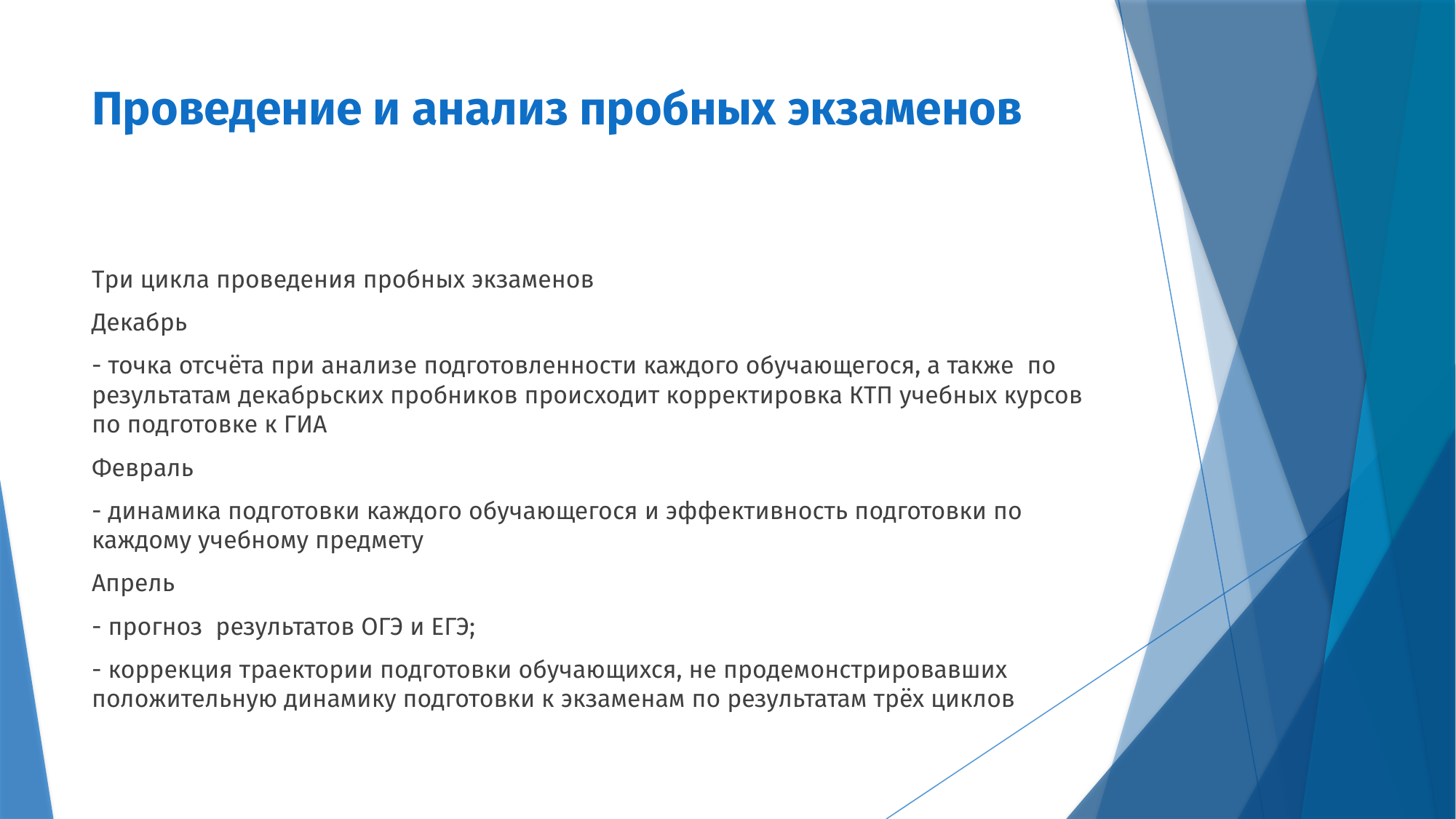

# Проведение и анализ пробных экзаменов
Три цикла проведения пробных экзаменов
Декабрь
- точка отсчёта при анализе подготовленности каждого обучающегося, а также  по результатам декабрьских пробников происходит корректировка КТП учебных курсов по подготовке к ГИА
Февраль
- динамика подготовки каждого обучающегося и эффективность подготовки по каждому учебному предмету
Апрель
- прогноз  результатов ОГЭ и ЕГЭ;
- коррекция траектории подготовки обучающихся, не продемонстрировавших  положительную динамику подготовки к экзаменам по результатам трёх циклов